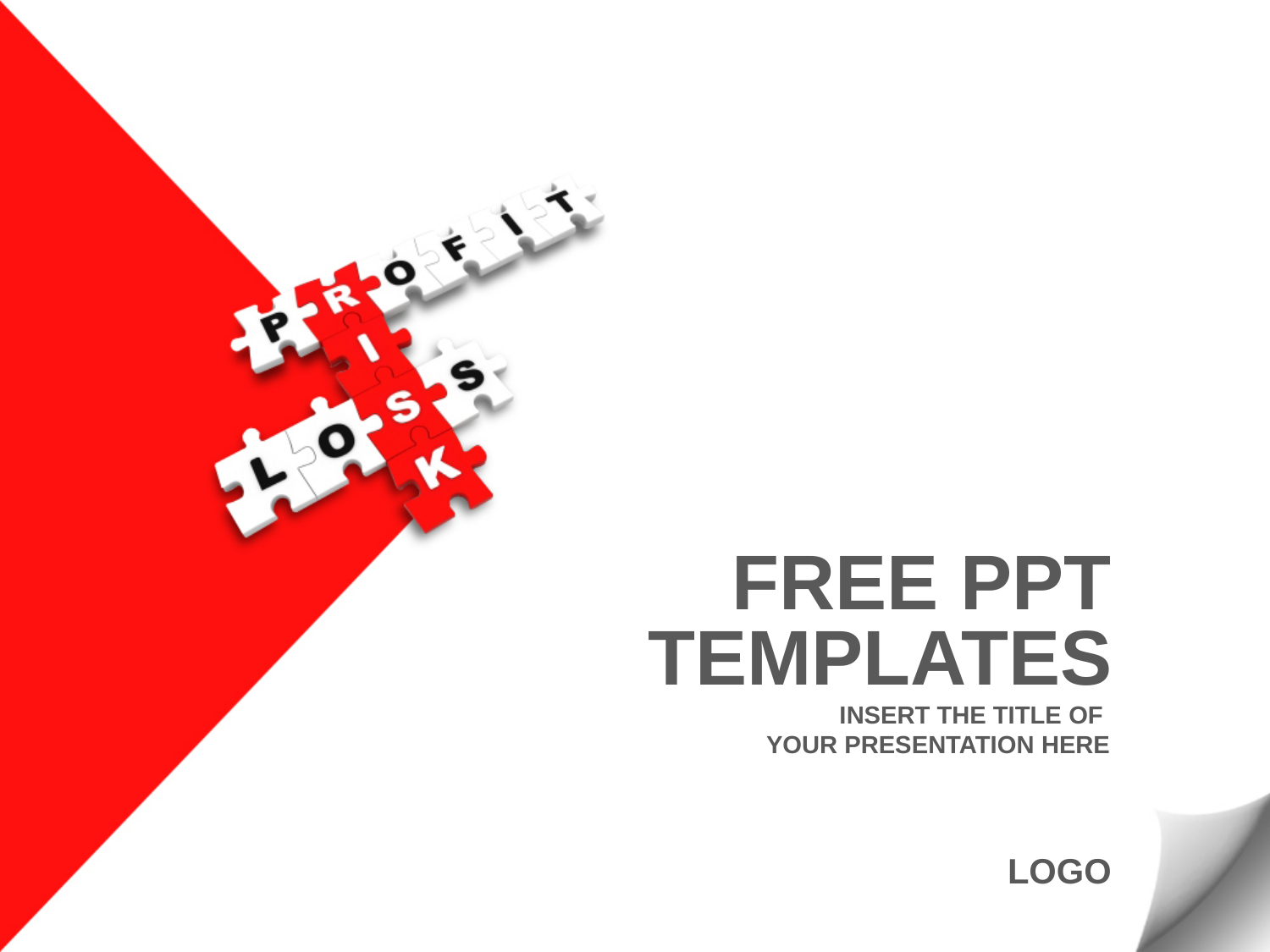

FREE PPT
 TEMPLATES
    INSERT THE TITLE OF
    YOUR PRESENTATION HERE
LOGO